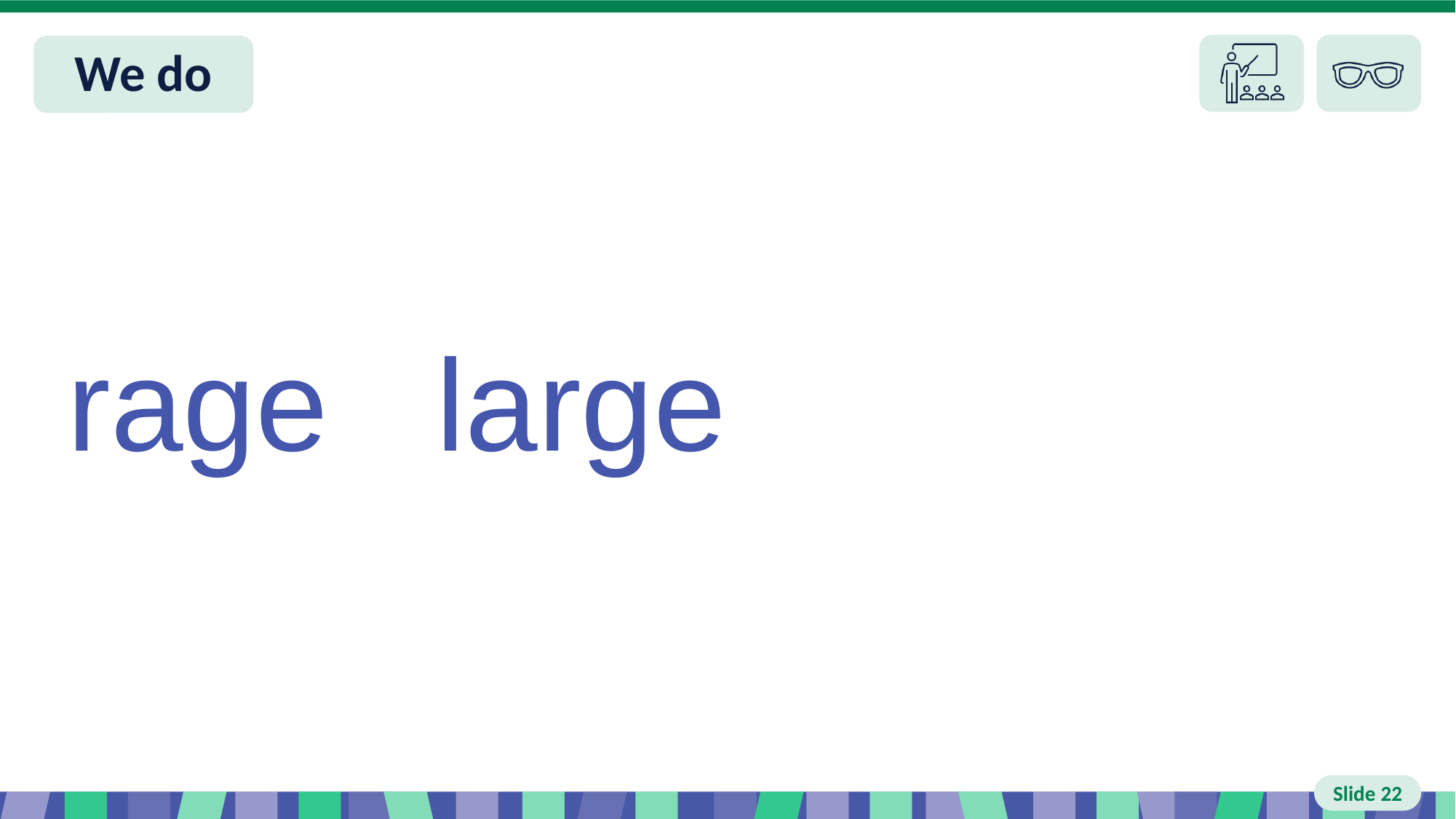

# Slide 22 We do
rage   large